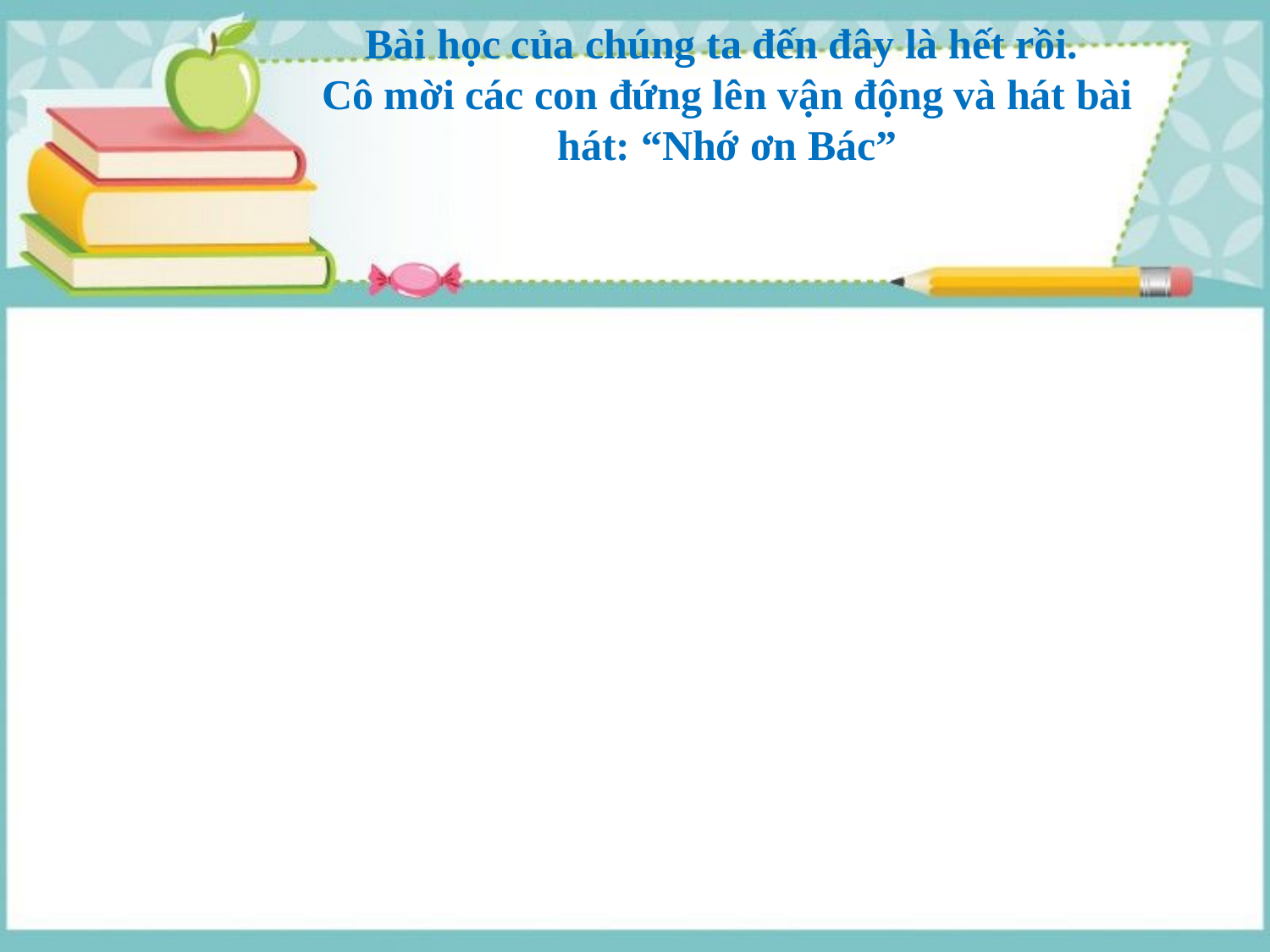

Bài học của chúng ta đến đây là hết rồi.
Cô mời các con đứng lên vận động và hát bài hát: “Nhớ ơn Bác”